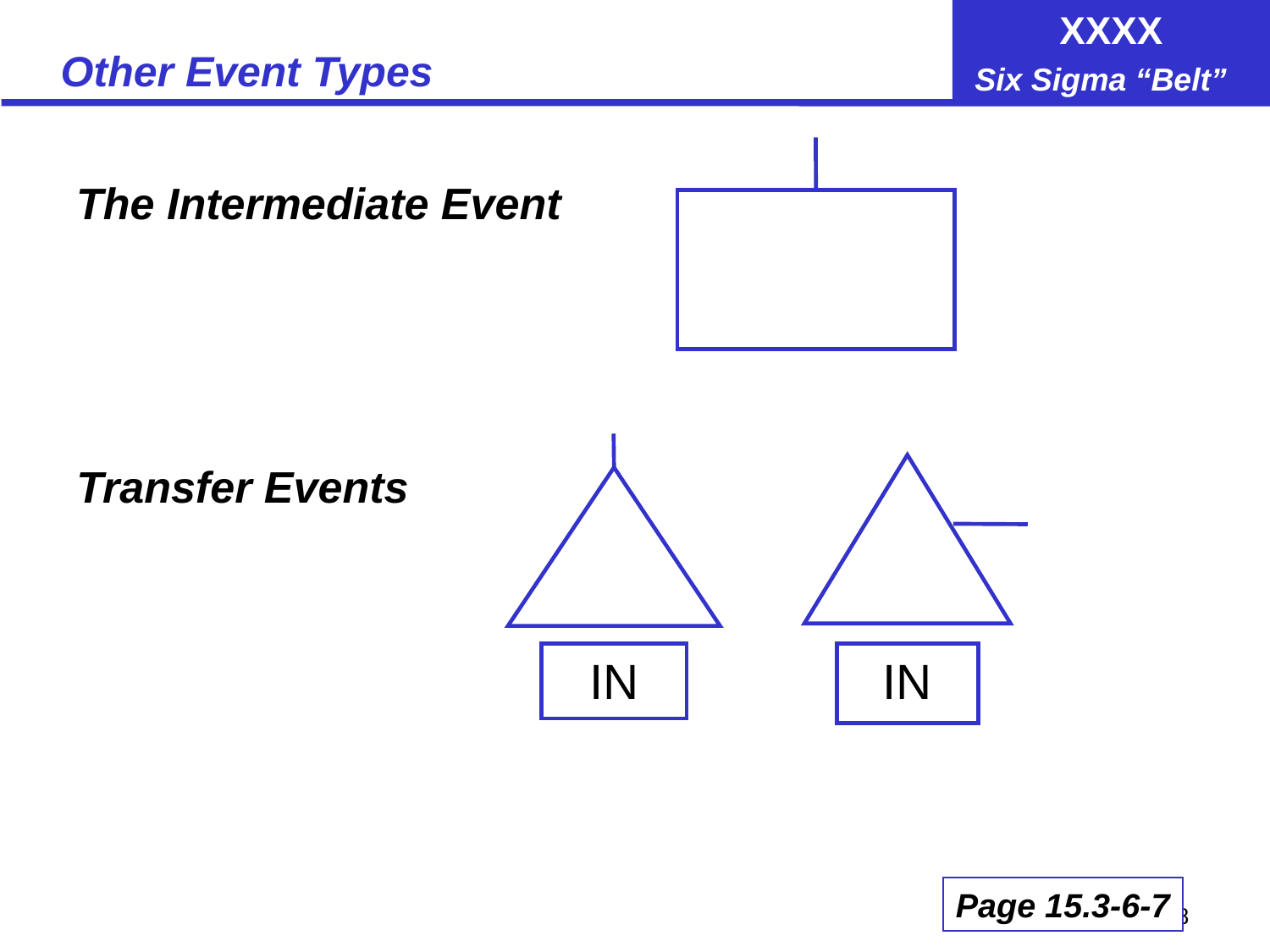

# Other Event Types

The Intermediate Event

Transfer Events

IN
IN
Page 15.3-6-7